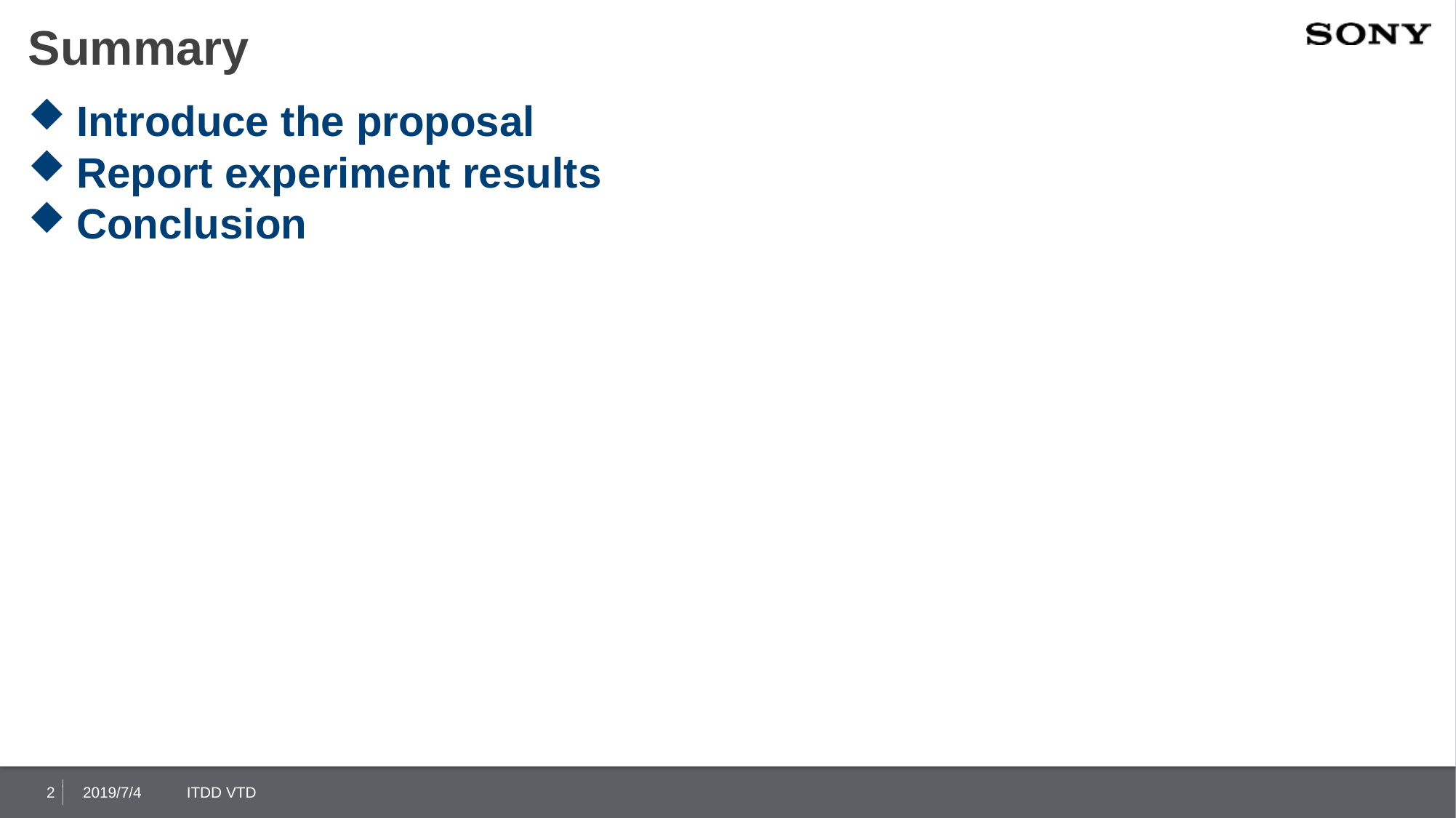

# Summary
Introduce the proposal
Report experiment results
Conclusion

2
2019/7/4
ITDD VTD